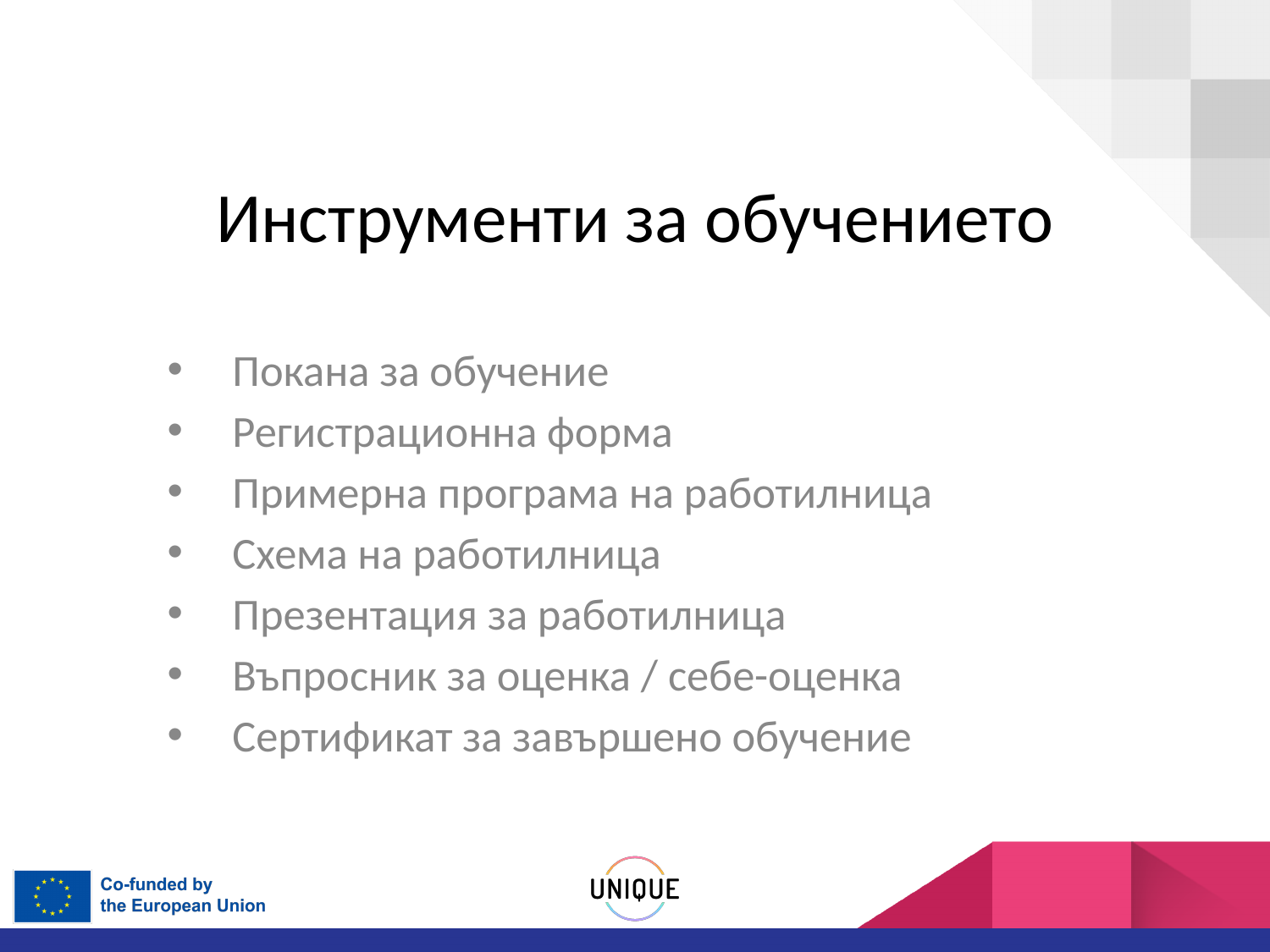

# Инструменти за обучението
Покана за обучение
Регистрационна форма
Примерна програма на работилница
Схема на работилница
Презентация за работилница
Въпросник за оценка / себе-оценка
Сертификат за завършено обучение